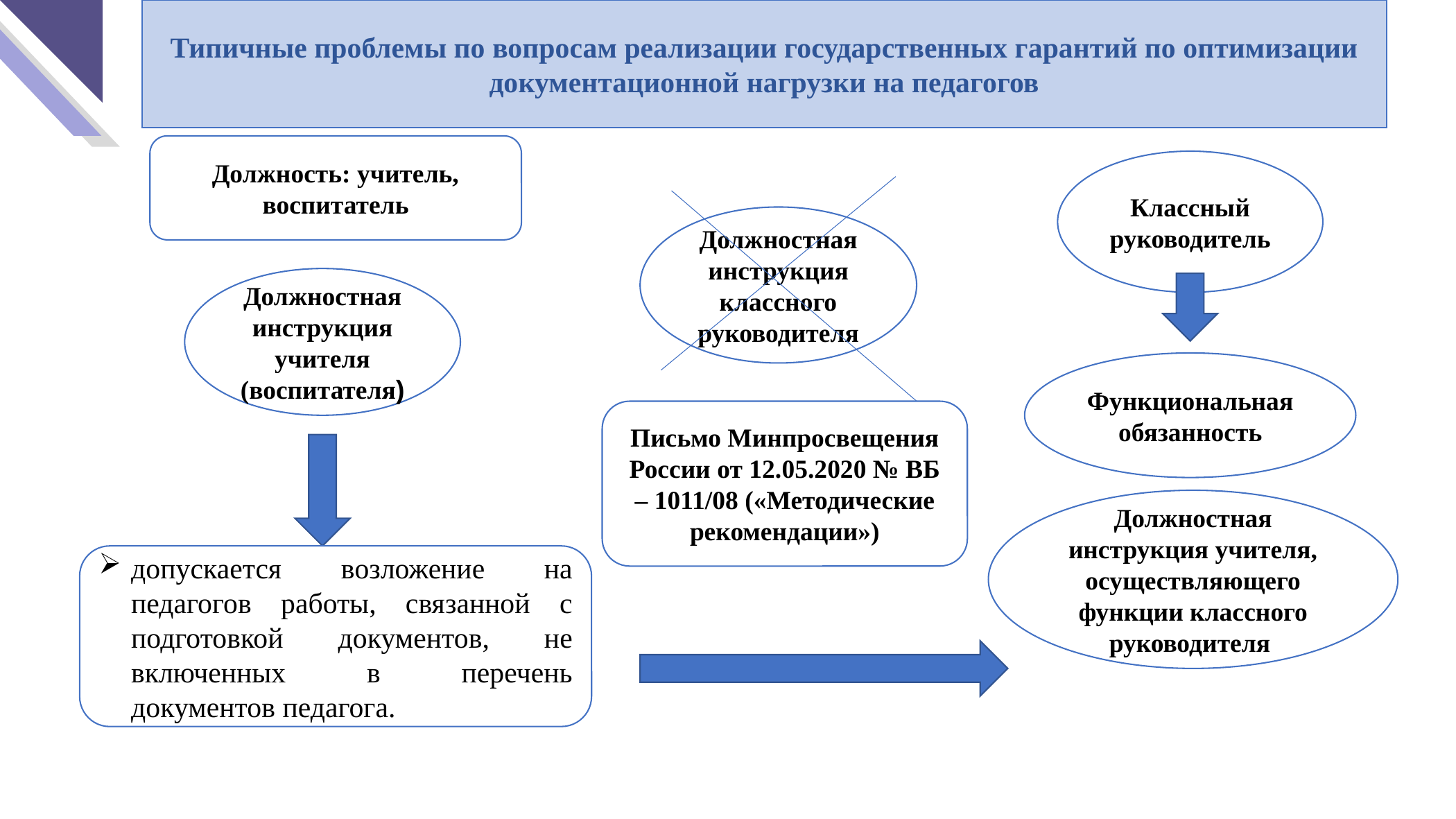

Типичные проблемы по вопросам реализации государственных гарантий по оптимизации документационной нагрузки на педагогов

Должность: учитель, воспитатель
Классный руководитель
Должностная инструкция классного руководителя
Должностная инструкция учителя (воспитателя)

Функциональная обязанность
Письмо Минпросвещения России от 12.05.2020 № ВБ – 1011/08 («Методические рекомендации»)

Должностная инструкция учителя, осуществляющего функции классного руководителя
допускается возложение на педагогов работы, связанной с подготовкой документов, не включенных в перечень документов педагога.